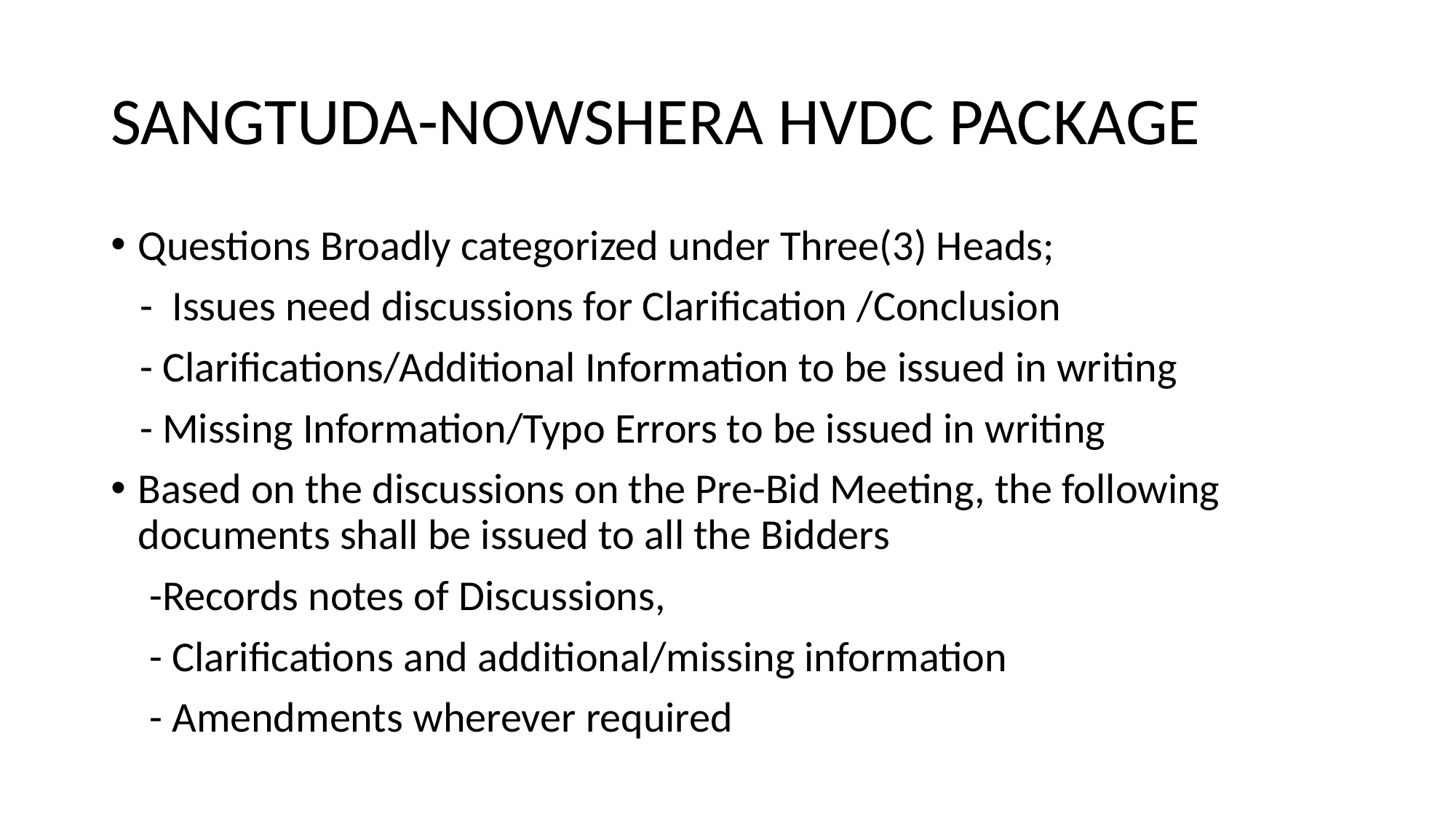

# SANGTUDA-NOWSHERA HVDC PACKAGE
Questions Broadly categorized under Three(3) Heads;
   -  Issues need discussions for Clarification /Conclusion
   - Clarifications/Additional Information to be issued in writing
   - Missing Information/Typo Errors to be issued in writing
Based on the discussions on the Pre-Bid Meeting, the following documents shall be issued to all the Bidders
    -Records notes of Discussions,
    - Clarifications and additional/missing information
    - Amendments wherever required